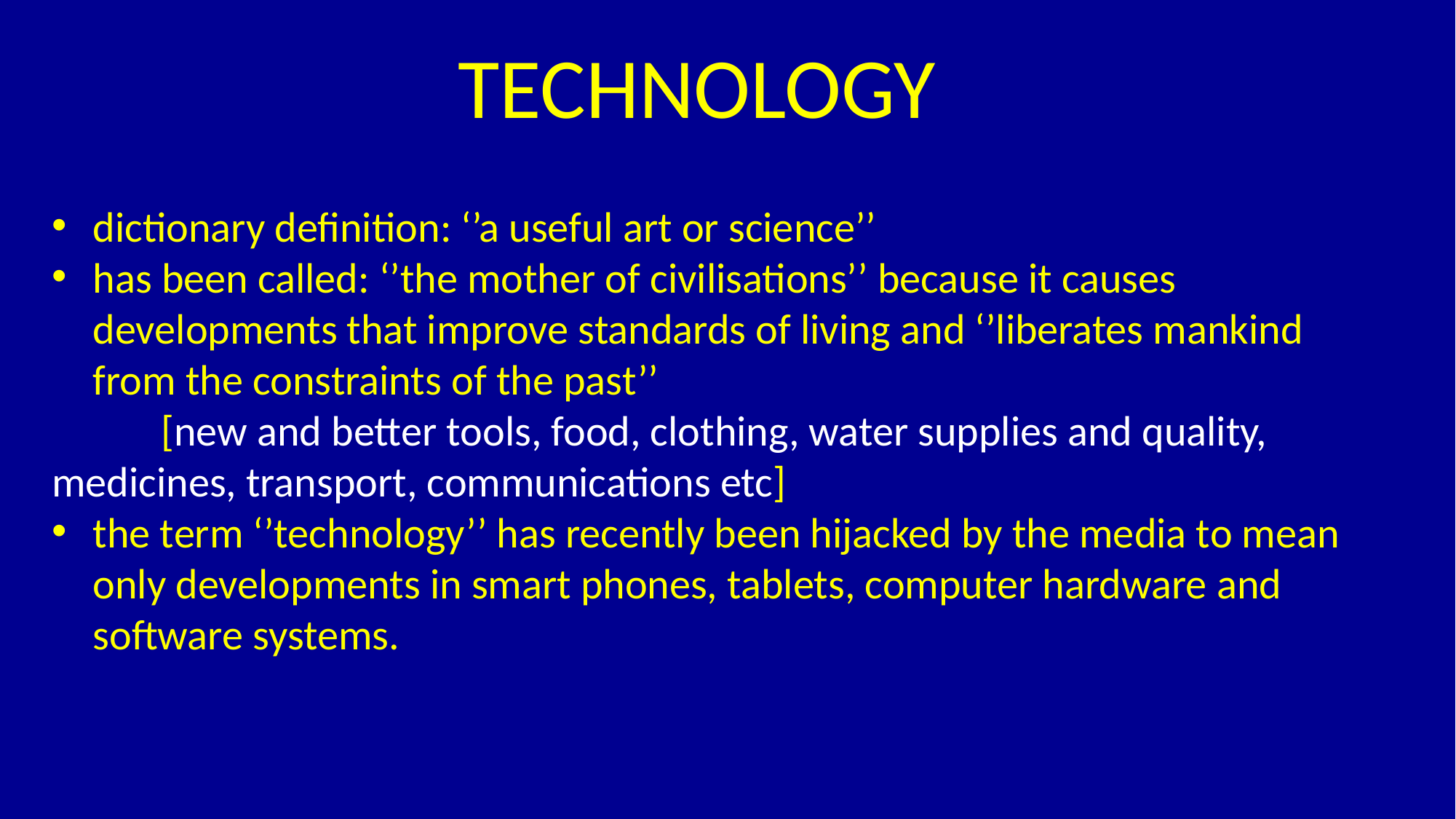

# TECHNOLOGY
dictionary definition: ‘’a useful art or science’’
has been called: ‘’the mother of civilisations’’ because it causes developments that improve standards of living and ‘’liberates mankind from the constraints of the past’’
	[new and better tools, food, clothing, water supplies and quality, 	medicines, transport, communications etc]
the term ‘’technology’’ has recently been hijacked by the media to mean only developments in smart phones, tablets, computer hardware and software systems.